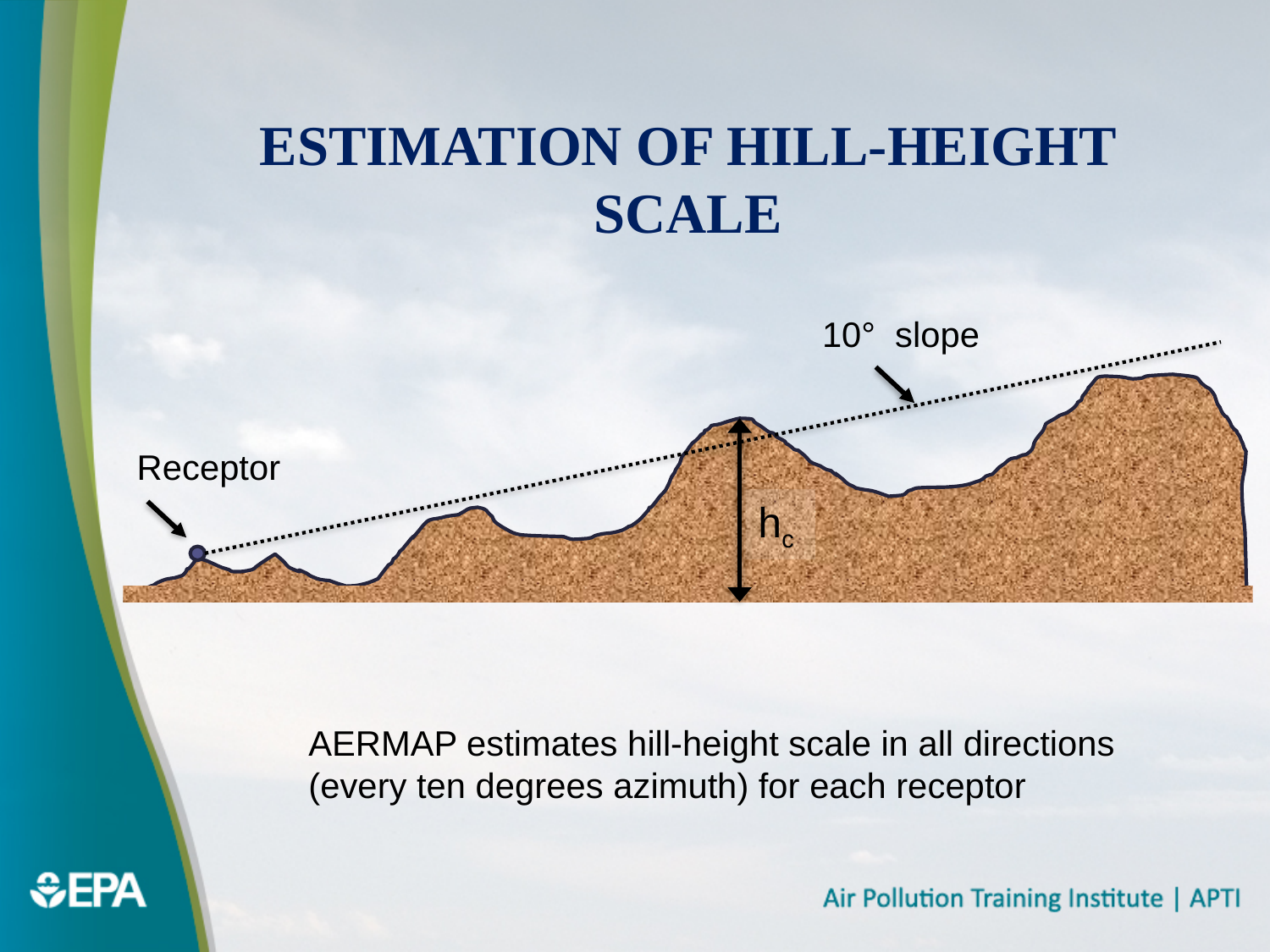

Estimation of hill-height scale
10°  slope

Receptor
hc
AERMAP estimates hill-height scale in all directions
(every ten degrees azimuth) for each receptor